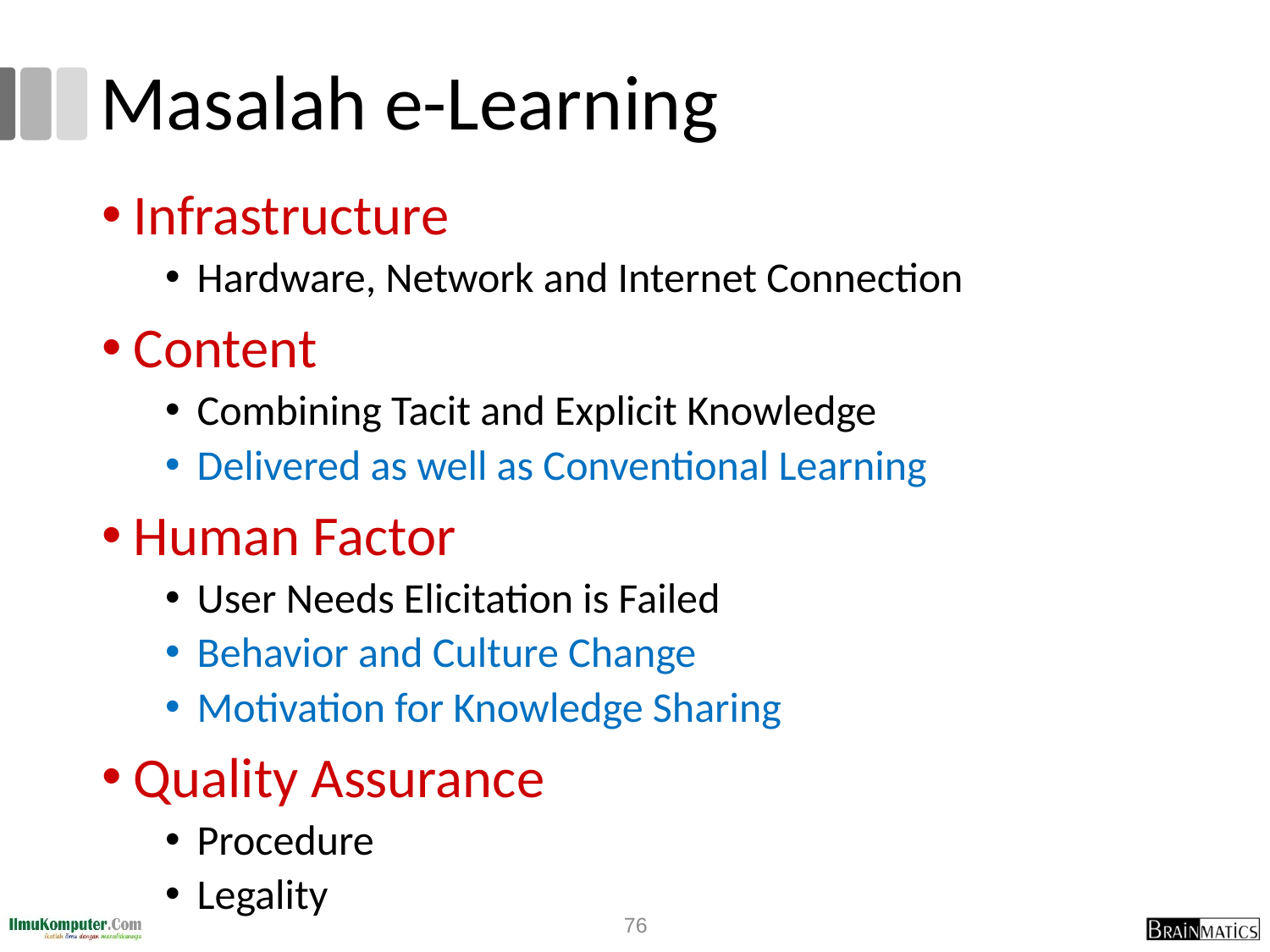

# Masalah e-Learning
Infrastructure
Hardware, Network and Internet Connection
Content
Combining Tacit and Explicit Knowledge
Delivered as well as Conventional Learning
Human Factor
User Needs Elicitation is Failed
Behavior and Culture Change
Motivation for Knowledge Sharing
Quality Assurance
Procedure
Legality
76